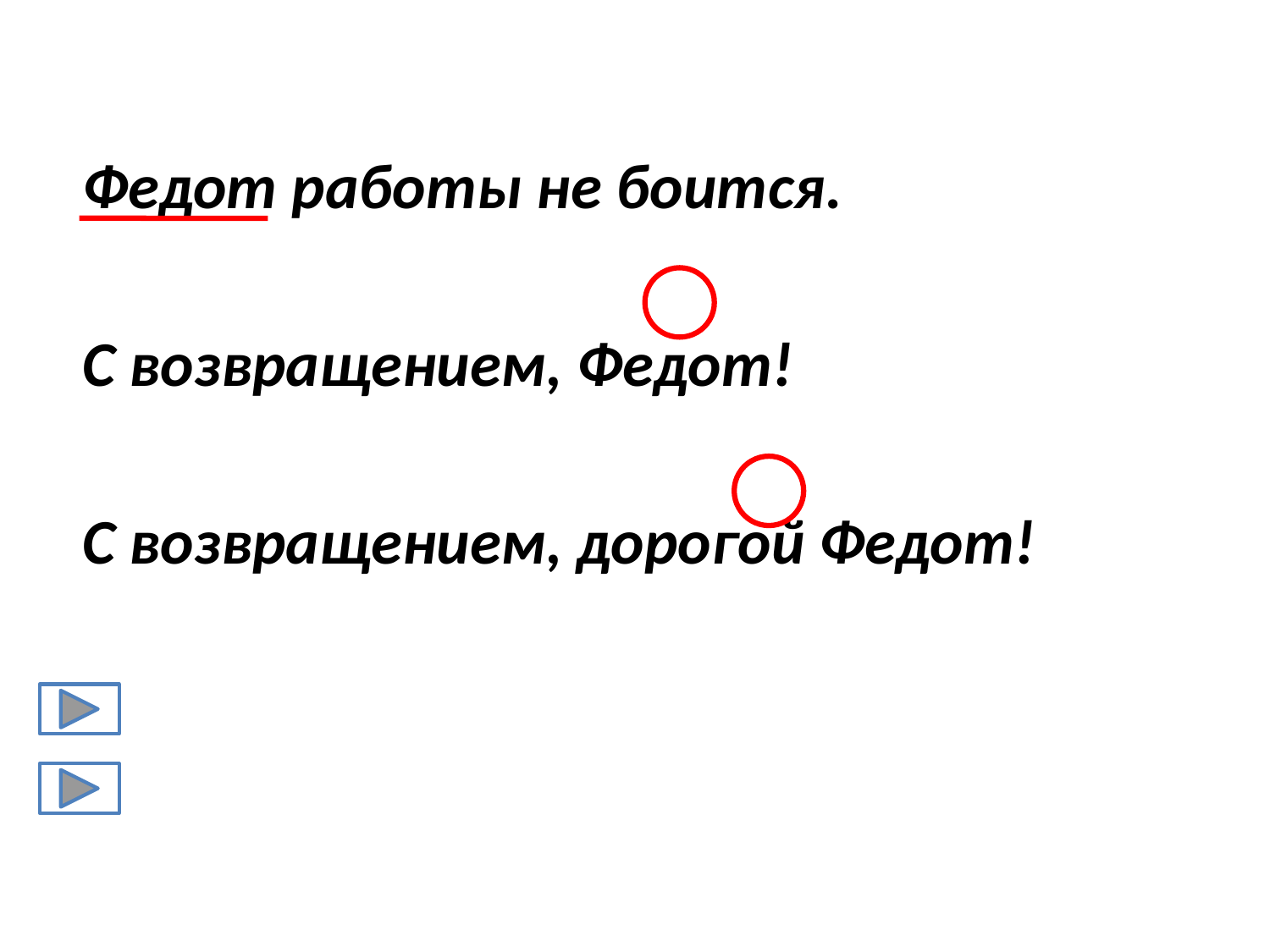

Федот работы не боится.

С возвращением, Федот!

С возвращением, дорогой Федот!